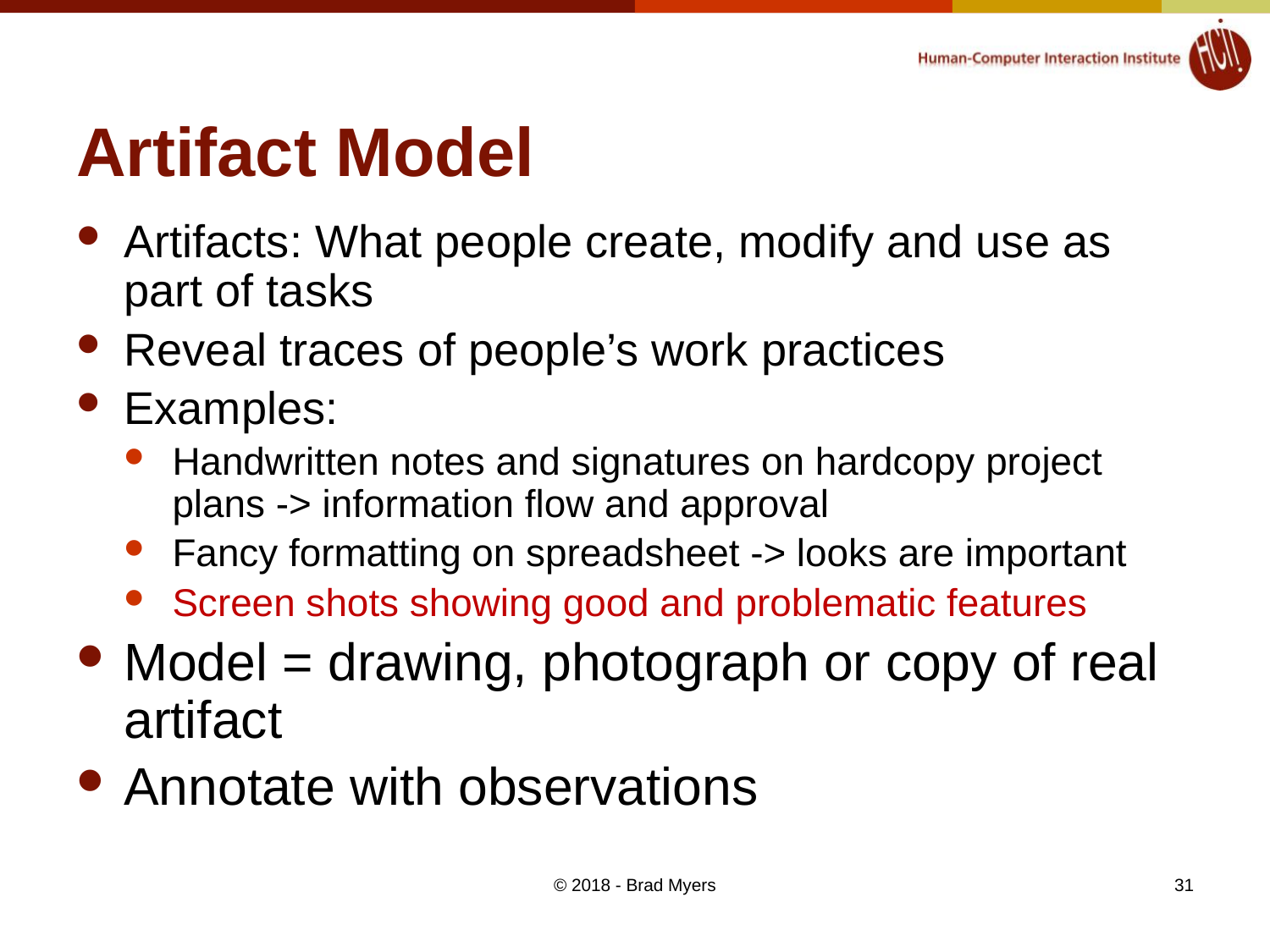

# Artifact Model
Artifacts: What people create, modify and use as part of tasks
Reveal traces of people’s work practices
Examples:
Handwritten notes and signatures on hardcopy project plans -> information flow and approval
Fancy formatting on spreadsheet -> looks are important
Screen shots showing good and problematic features
Model = drawing, photograph or copy of real artifact
Annotate with observations

© 2018 - Brad Myers
31